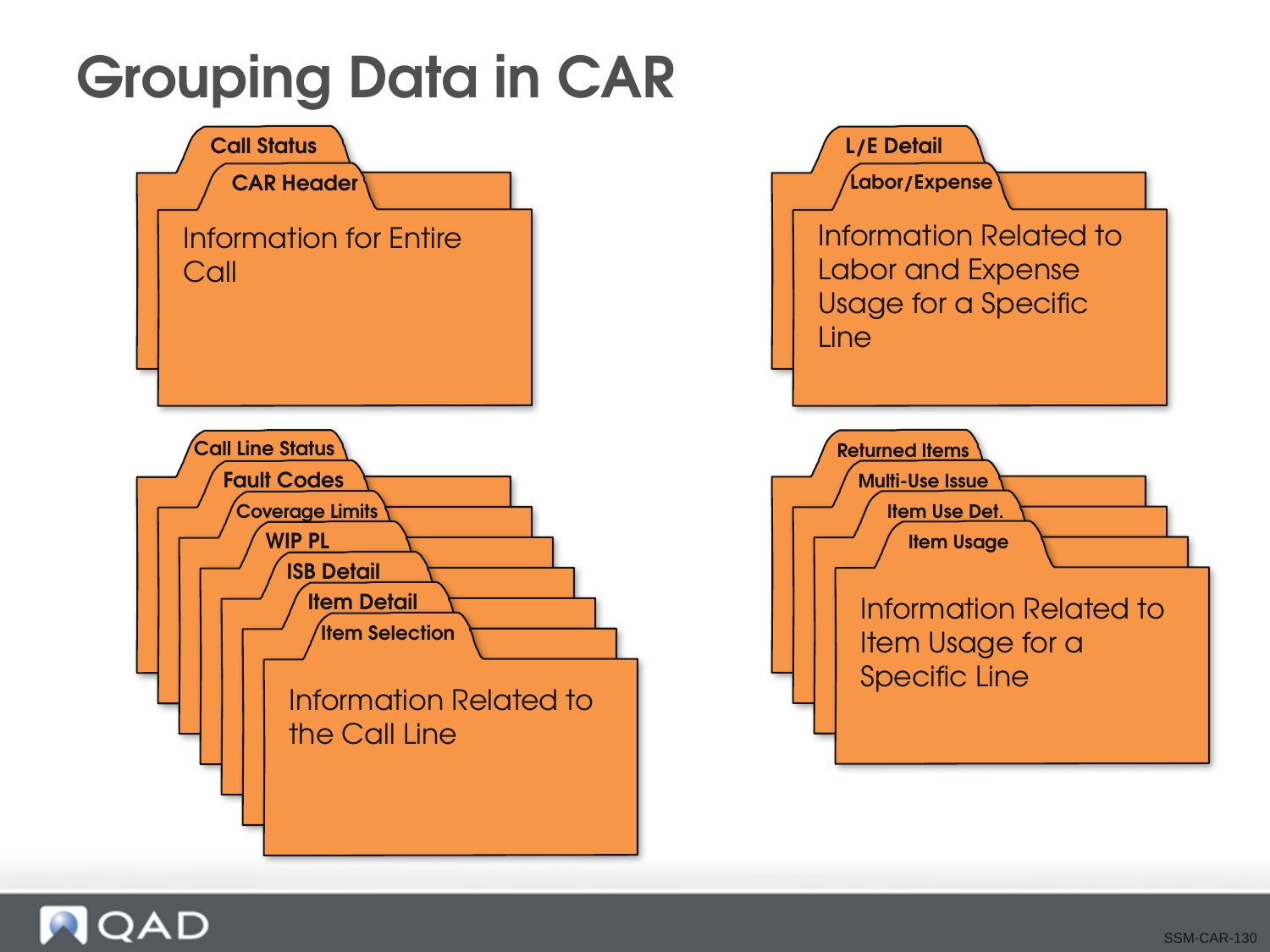

# Grouping Data in CAR
	Call Status
	CAR Header

Information for Entire Call
	L/E Detail

	Labor/Expense

Information Related to Labor and Expense Usage for a Specific Line
	Returned Items

	Multi-Use Issue

	Item Use Det.

	Item Usage

Information Related to Item Usage for a Specific Line
	Call Line Status

	Fault Codes

	Coverage Limits

	WIP PL

	ISB Detail

	Item Detail

	Item Selection

Information Related to the Call Line
SSM-CAR-130